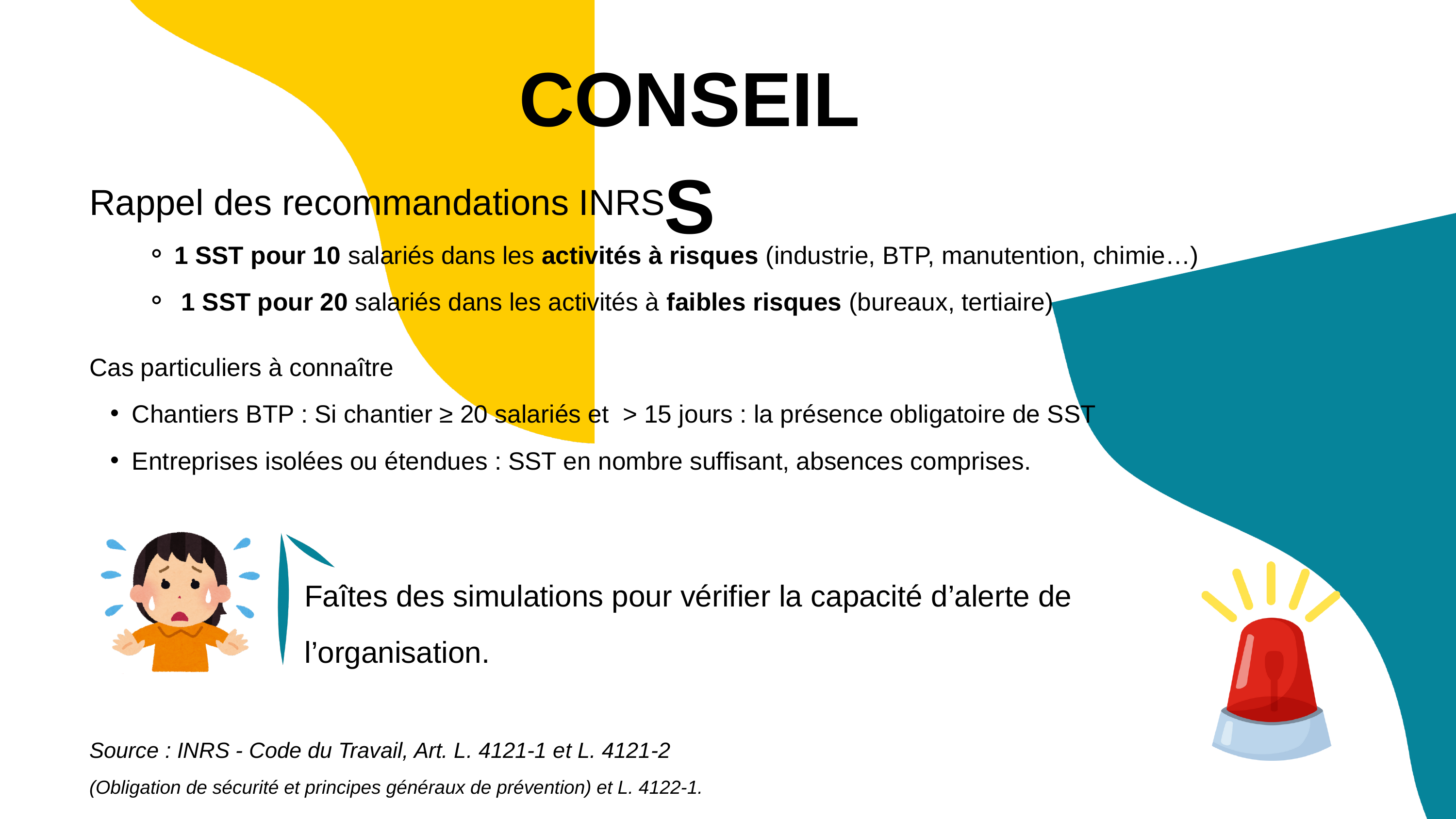

CONSEILS
Rappel des recommandations INRS
1 SST pour 10 salariés dans les activités à risques (industrie, BTP, manutention, chimie…)
 1 SST pour 20 salariés dans les activités à faibles risques (bureaux, tertiaire)

Cas particuliers à connaître
Chantiers BTP : Si chantier ≥ 20 salariés et  > 15 jours : la présence obligatoire de SST
Entreprises isolées ou étendues : SST en nombre suffisant, absences comprises.

Faîtes des simulations pour vérifier la capacité d’alerte de l’organisation.

Source : INRS - Code du Travail, Art. L. 4121-1 et L. 4121-2
(Obligation de sécurité et principes généraux de prévention) et L. 4122-1.